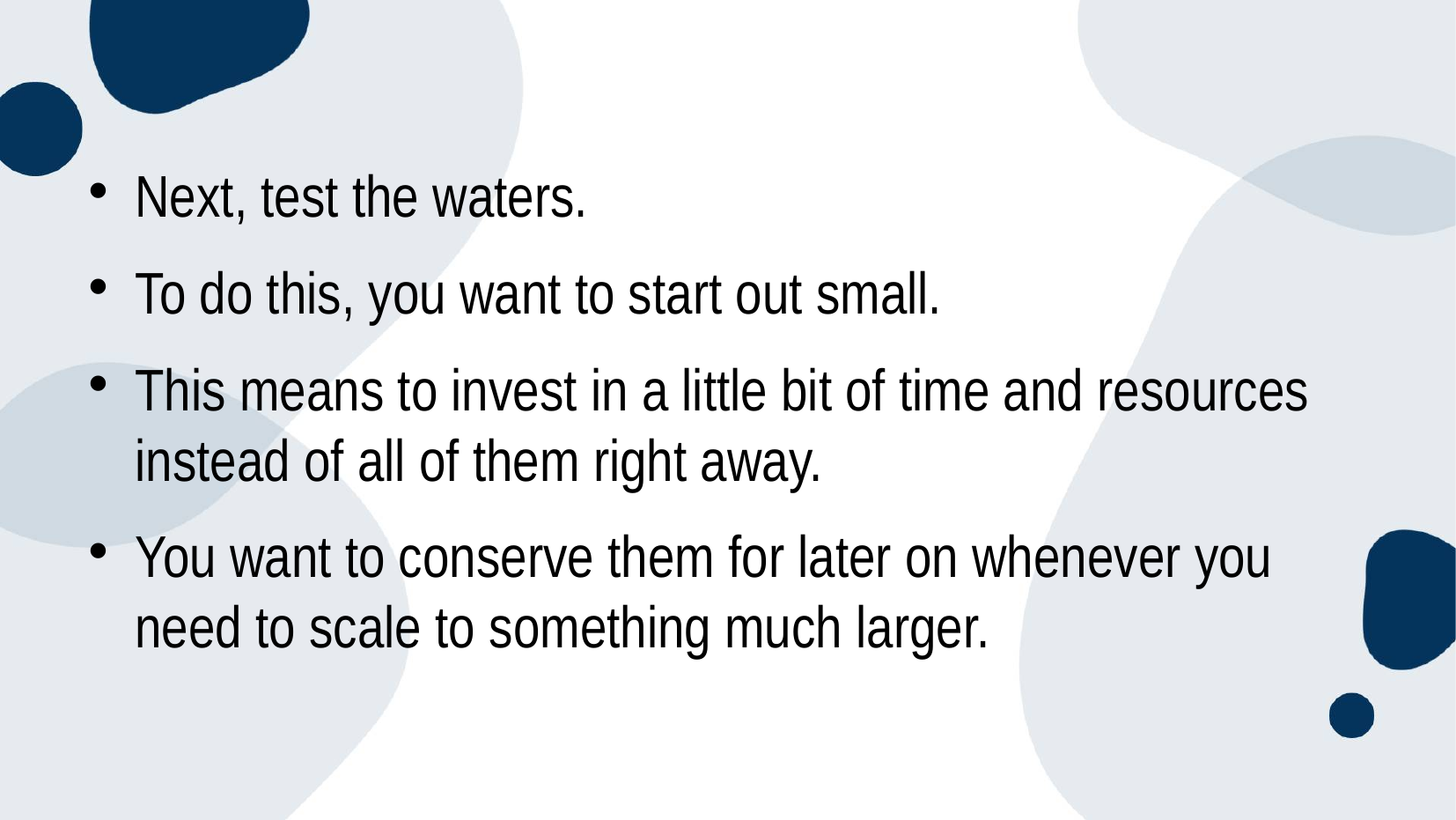

#
Next, test the waters.
To do this, you want to start out small.
This means to invest in a little bit of time and resources instead of all of them right away.
You want to conserve them for later on whenever you need to scale to something much larger.